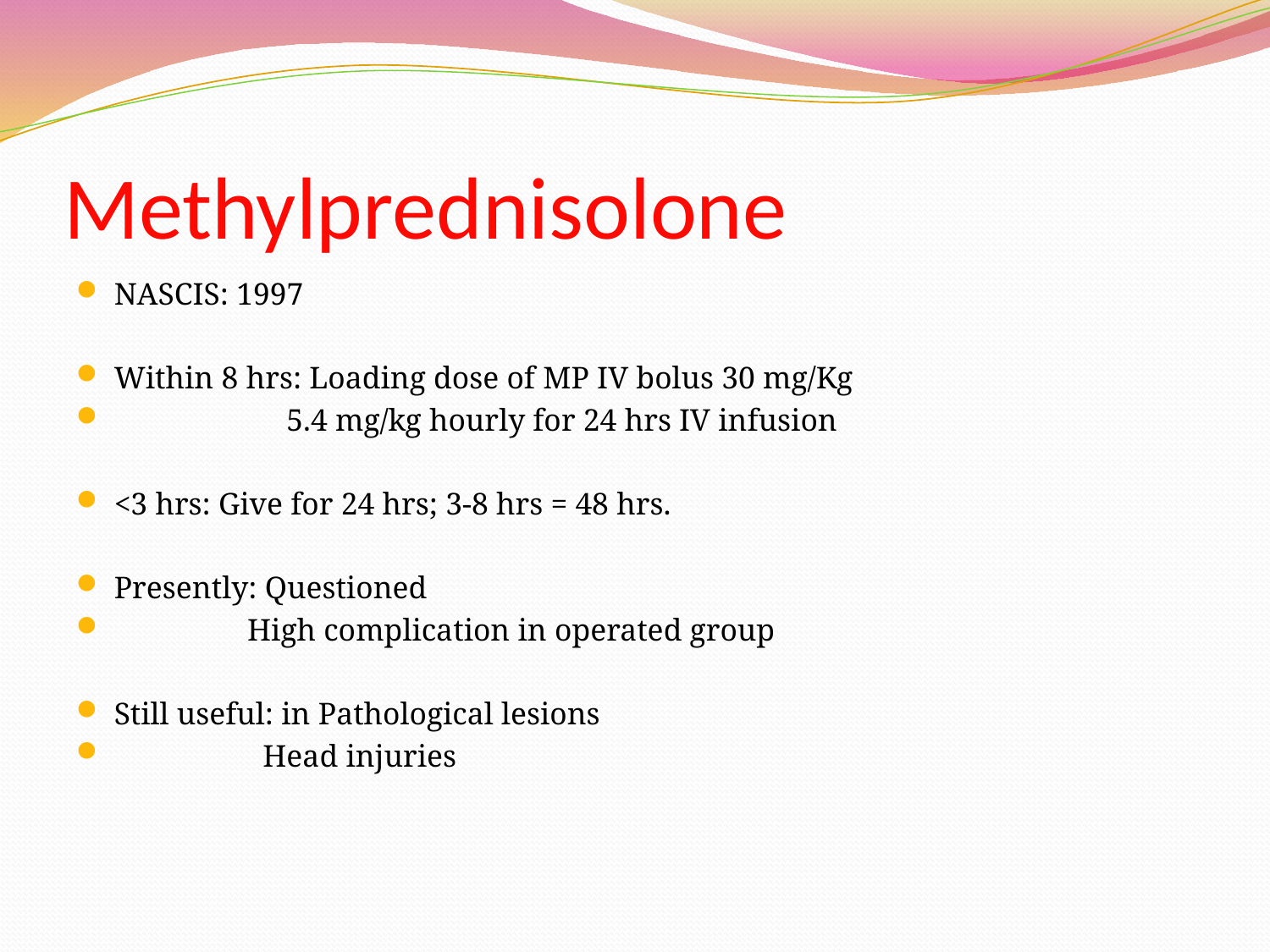

# Methylprednisolone
NASCIS: 1997

Within 8 hrs: Loading dose of MP IV bolus 30 mg/Kg
                      5.4 mg/kg hourly for 24 hrs IV infusion

<3 hrs: Give for 24 hrs; 3-8 hrs = 48 hrs.

Presently: Questioned
                 High complication in operated group

Still useful: in Pathological lesions
                   Head injuries